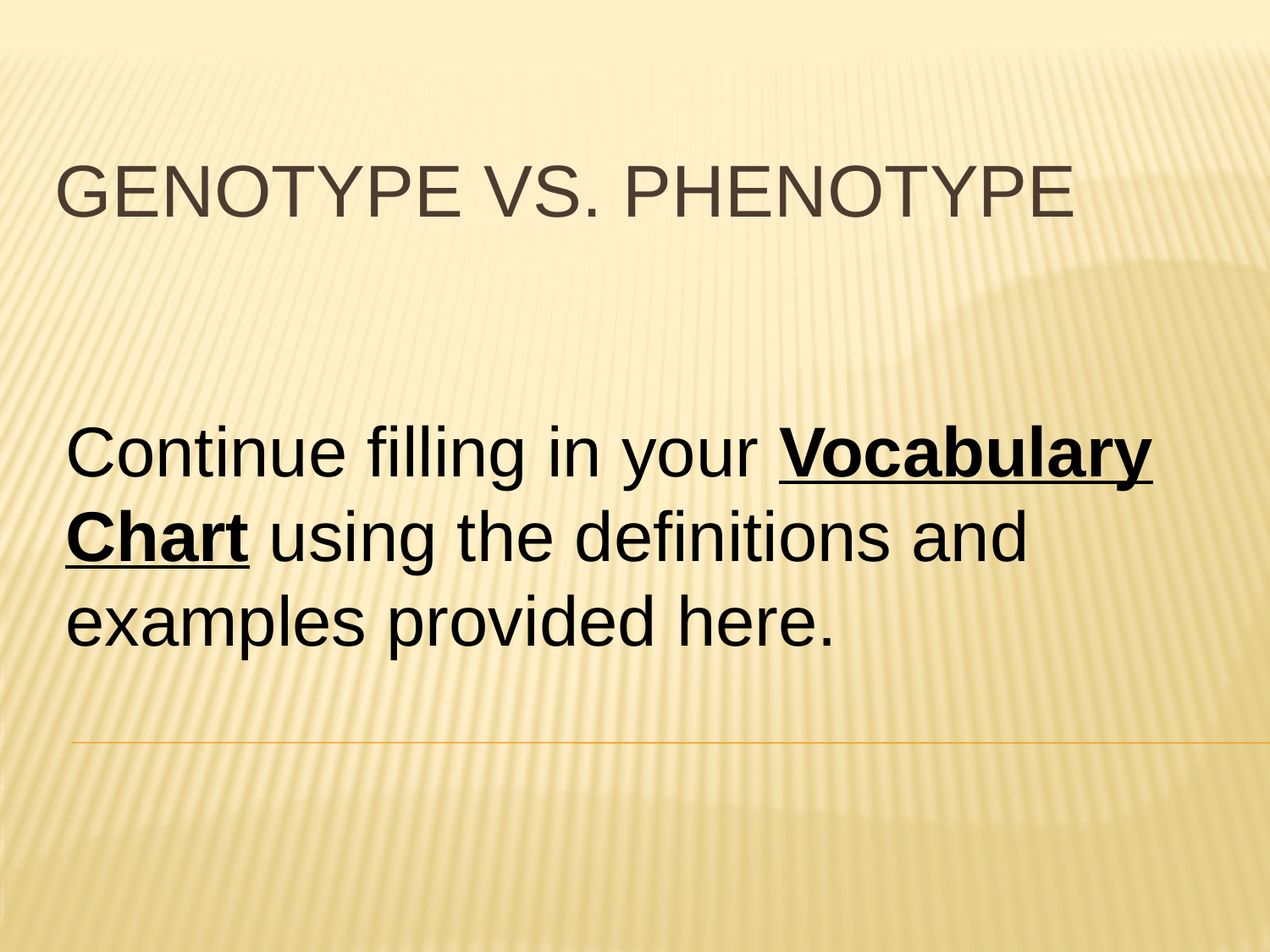

# Genotype vs. Phenotype
Continue filling in your Vocabulary Chart using the definitions and examples provided here.